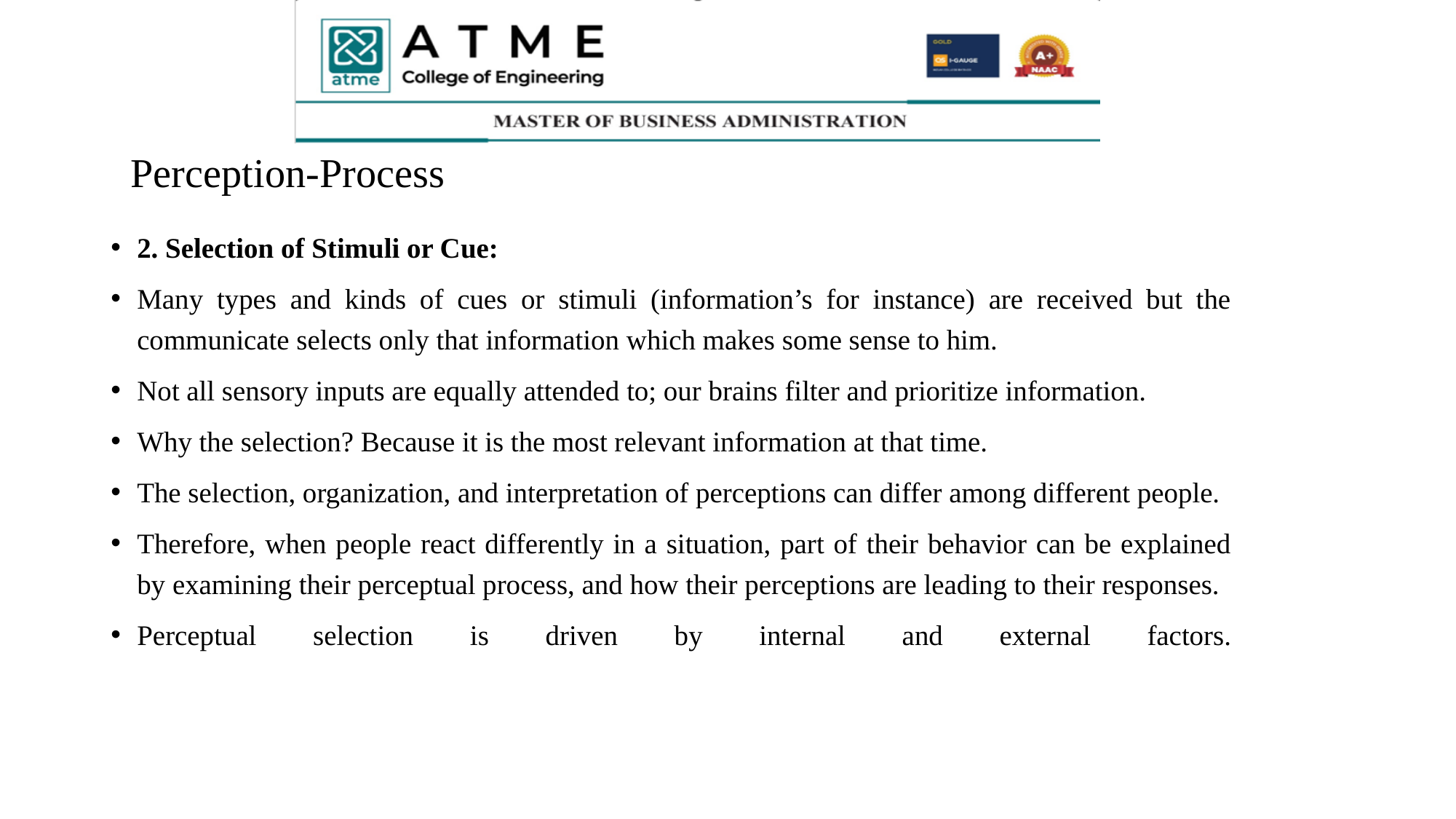

# Perception-Process
2. Selection of Stimuli or Cue:
Many types and kinds of cues or stimuli (information’s for instance) are received but the communicate selects only that information which makes some sense to him.
Not all sensory inputs are equally attended to; our brains filter and prioritize information.
Why the selection? Because it is the most relevant information at that time.
The selection, organization, and interpretation of perceptions can differ among different people.
Therefore, when people react differently in a situation, part of their behavior can be explained by examining their perceptual process, and how their perceptions are leading to their responses.
Perceptual selection is driven by internal and external factors.